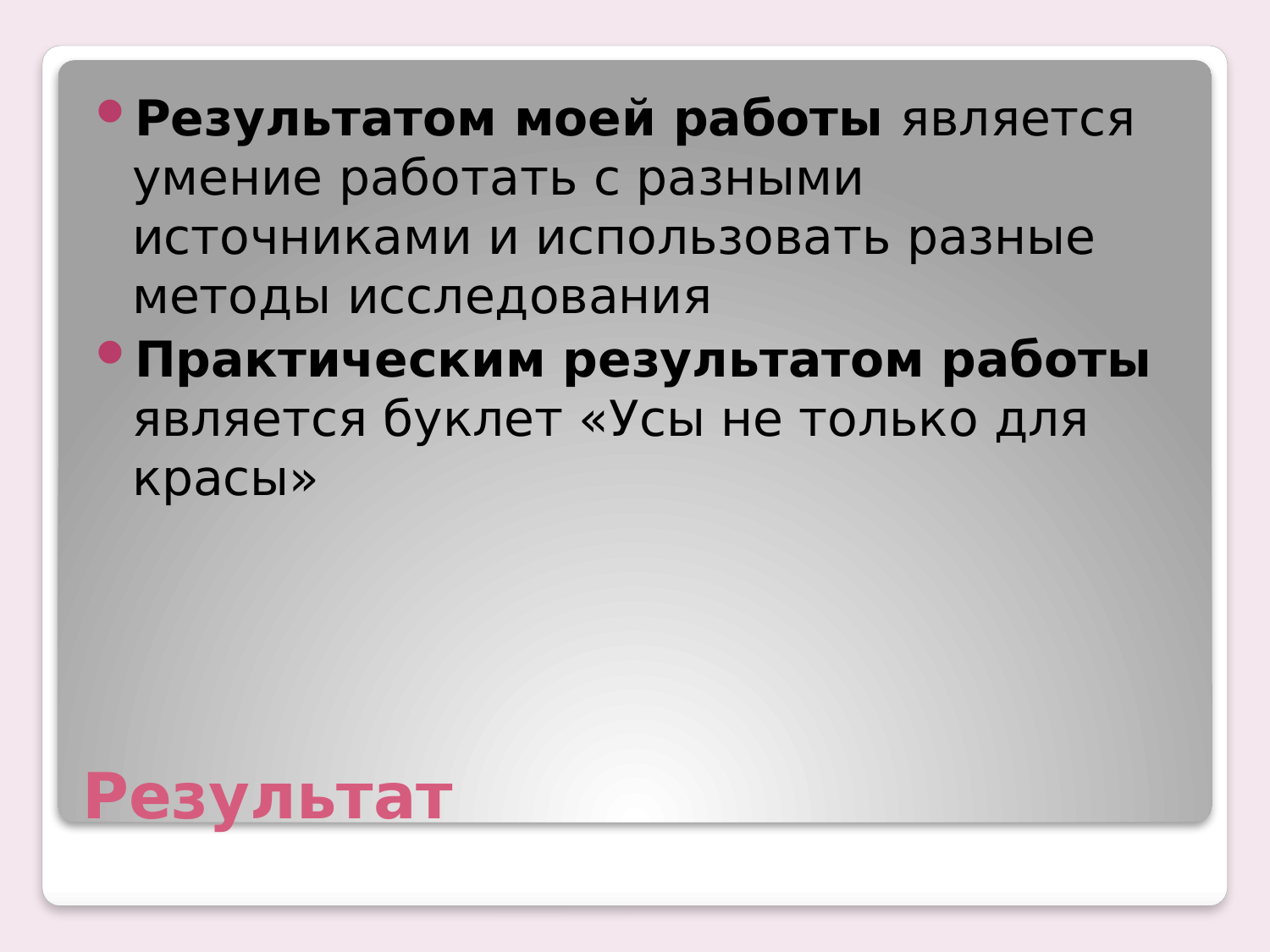

Результатом моей работы является умение работать с разными источниками и использовать разные методы исследования
Практическим результатом работы является буклет «Усы не только для красы»
# Результат